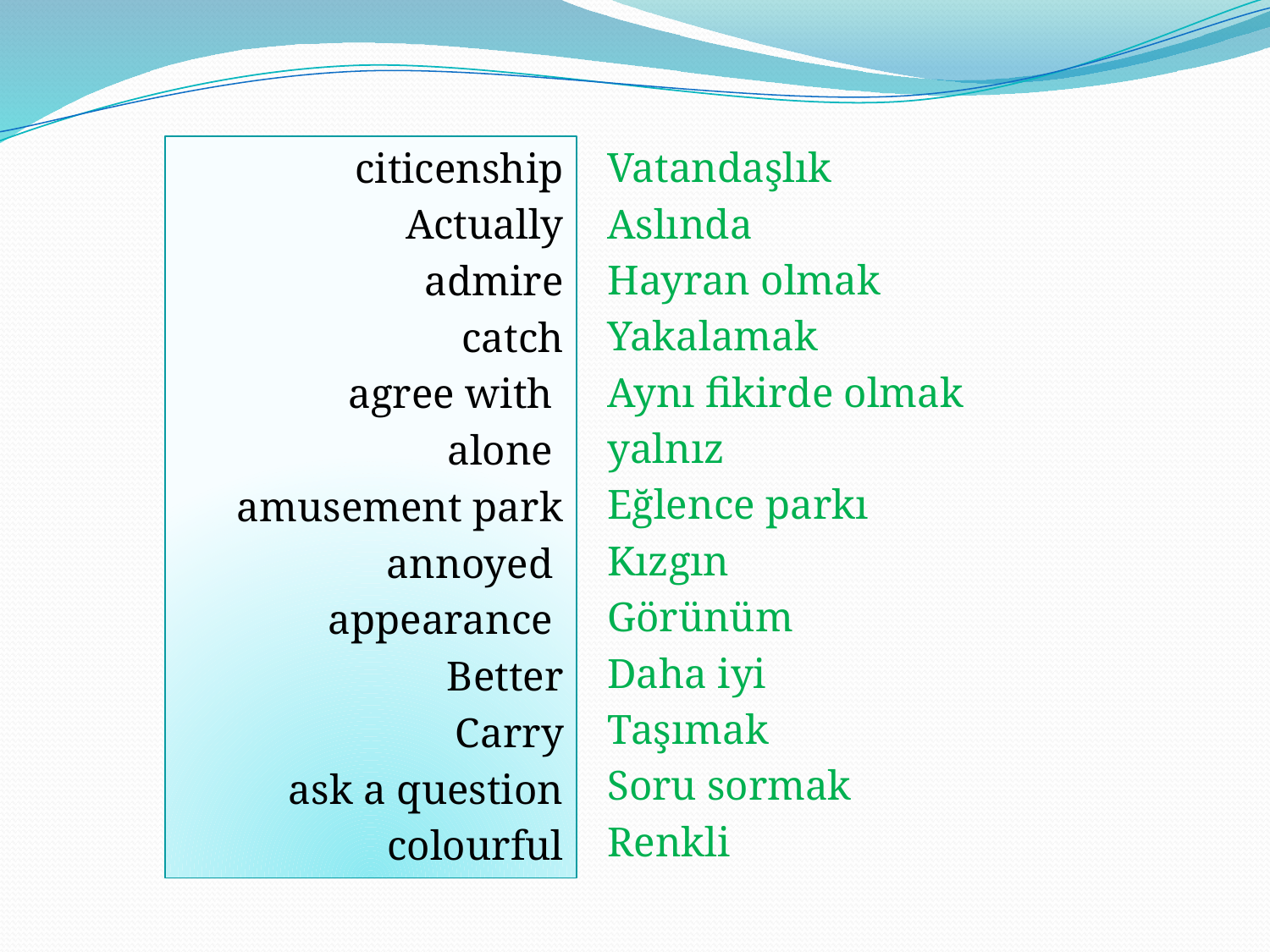

citicenship
Actually
admire
catch
agree with
alone
amusement park
annoyed
appearance
Better
Carry
ask a question
colourful
Vatandaşlık
Aslında
Hayran olmak
Yakalamak
Aynı fikirde olmak
yalnız
Eğlence parkı
Kızgın
Görünüm
Daha iyi
Taşımak
Soru sormak
Renkli